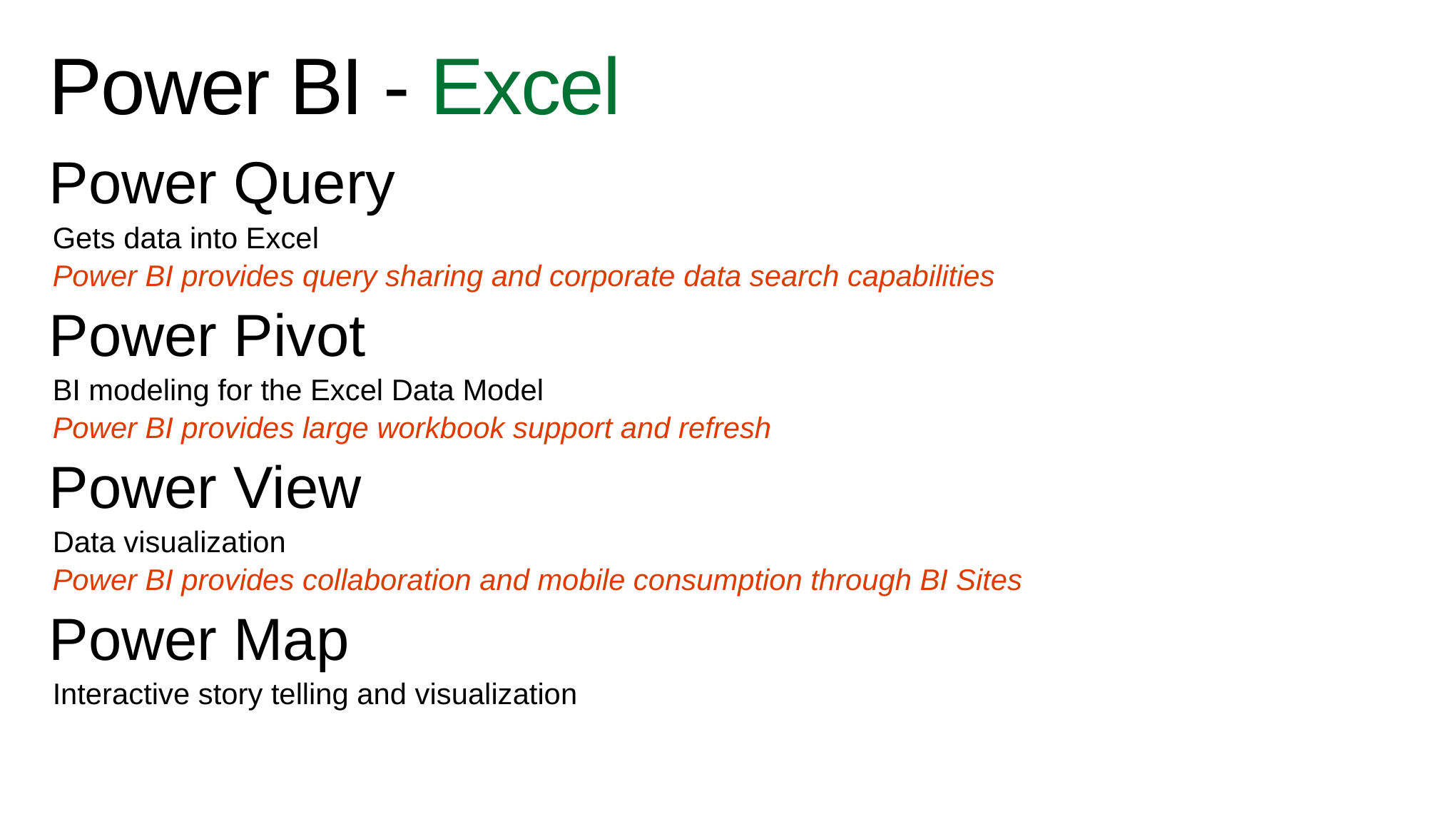

# Power BI - Excel
Power Query
Gets data into Excel
Power BI provides query sharing and corporate data search capabilities
Power Pivot
BI modeling for the Excel Data Model
Power BI provides large workbook support and refresh
Power View
Data visualization
Power BI provides collaboration and mobile consumption through BI Sites
Power Map
Interactive story telling and visualization